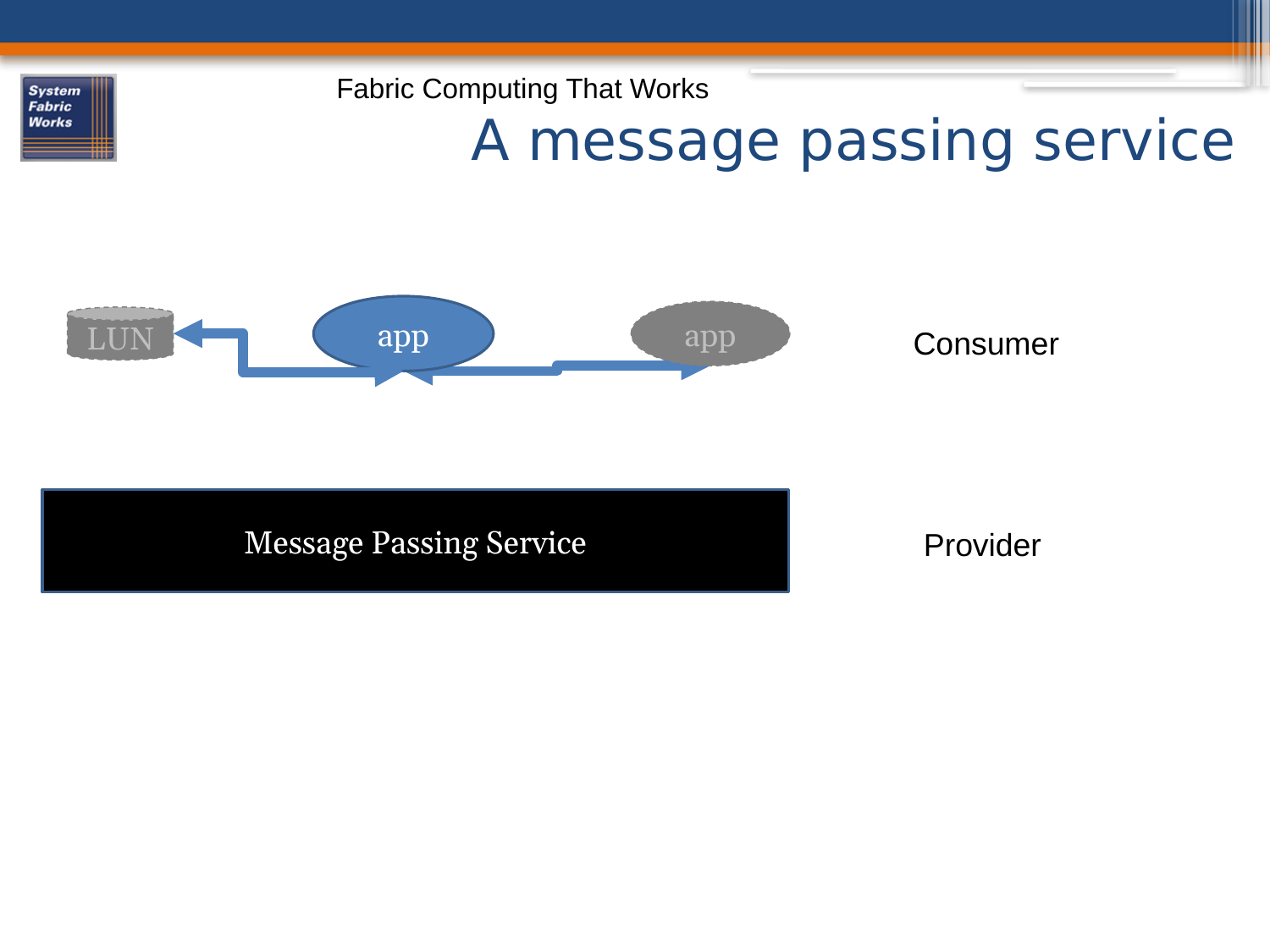

# A message passing service
app
app
LUN
Consumer
Message Passing Service
Provider